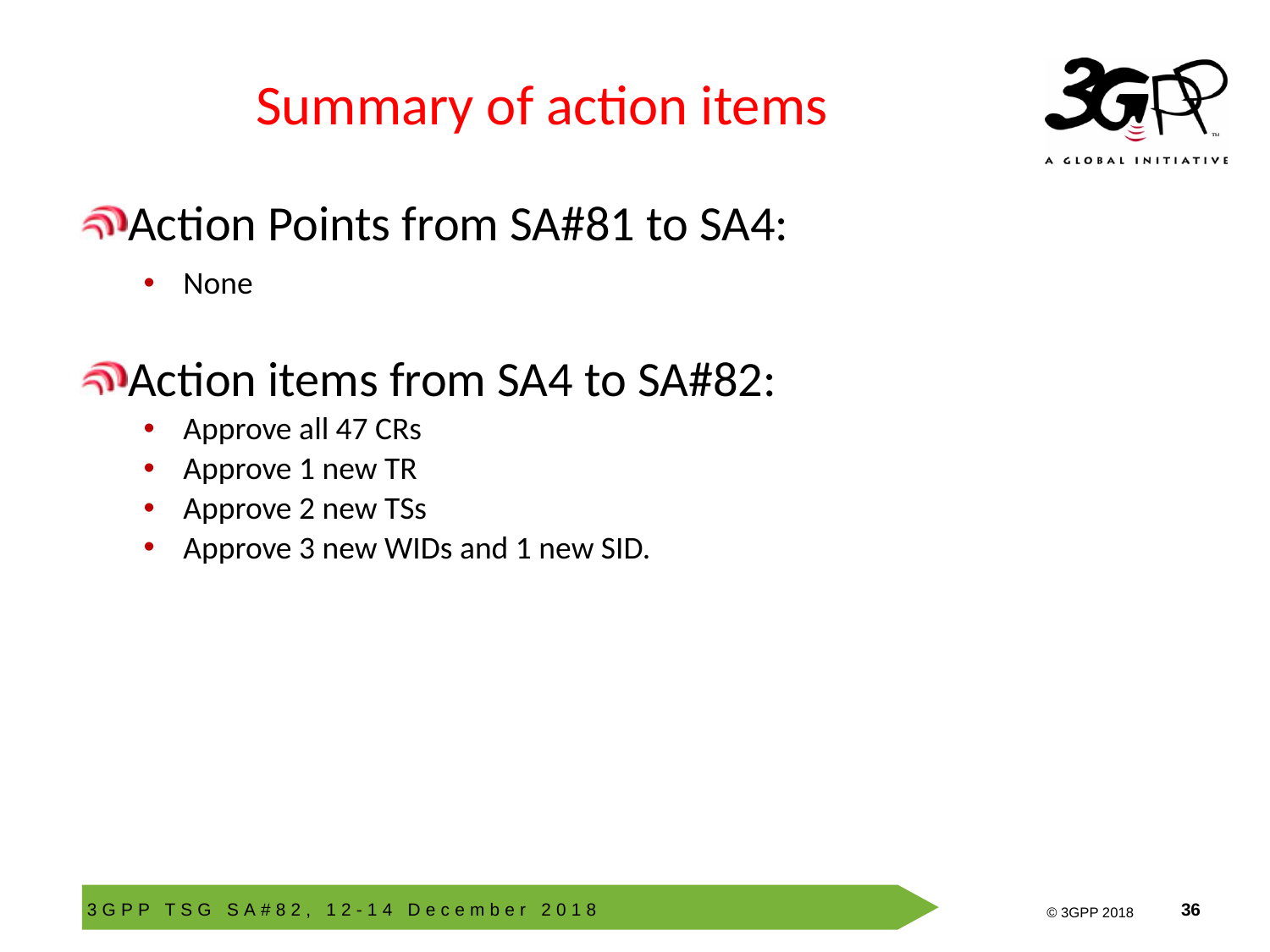

# Summary of action items
Action Points from SA#81 to SA4:
None
Action items from SA4 to SA#82:
Approve all 47 CRs
Approve 1 new TR
Approve 2 new TSs
Approve 3 new WIDs and 1 new SID.